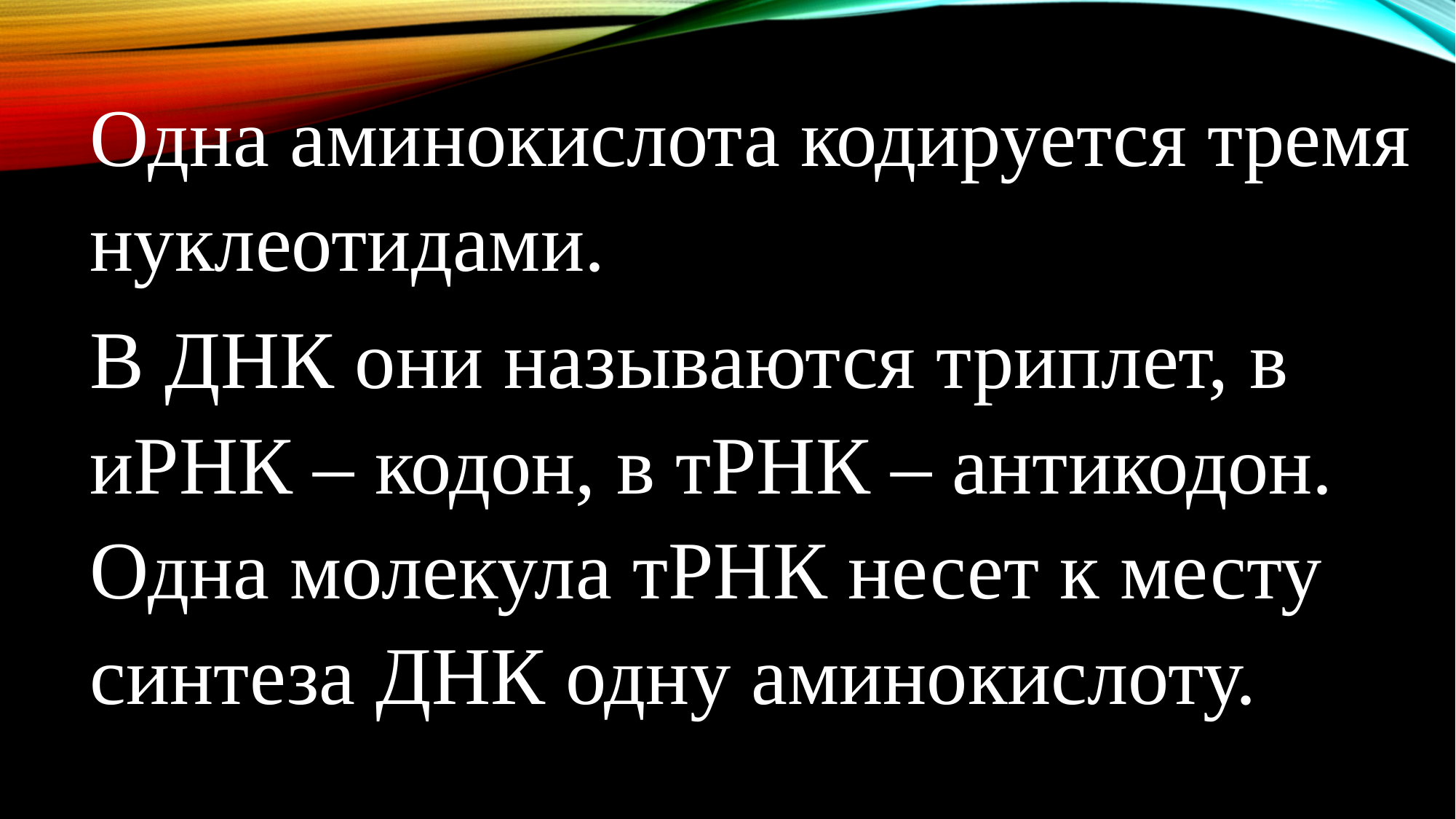

Одна аминокислота кодируется тремя нуклеотидами.
В ДНК они называются триплет, в иРНК – кодон, в тРНК – антикодон. Одна молекула тРНК несет к месту синтеза ДНК одну аминокислоту.